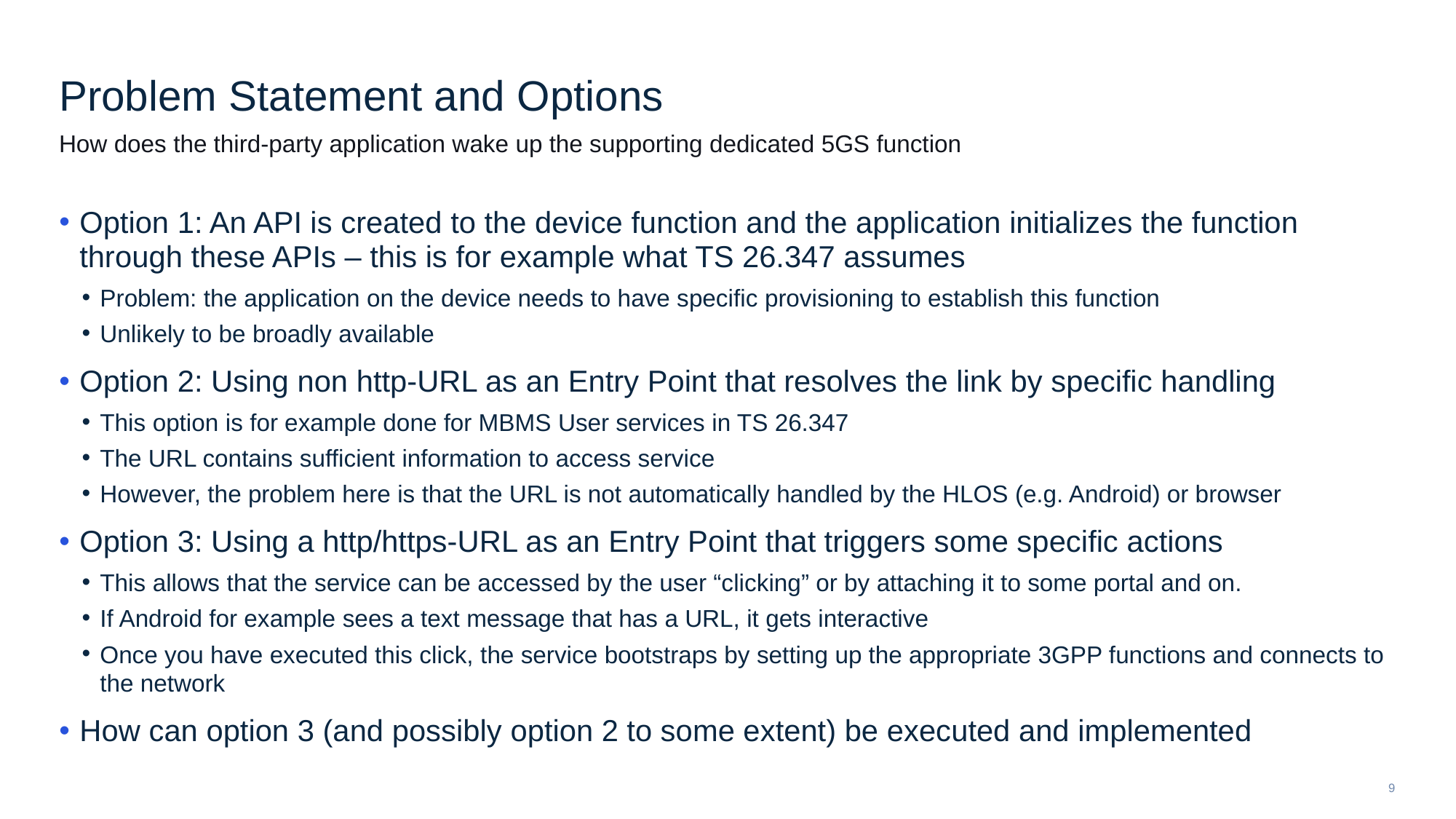

# Problem Statement and Options
How does the third-party application wake up the supporting dedicated 5GS function
Option 1: An API is created to the device function and the application initializes the function through these APIs – this is for example what TS 26.347 assumes
Problem: the application on the device needs to have specific provisioning to establish this function
Unlikely to be broadly available
Option 2: Using non http-URL as an Entry Point that resolves the link by specific handling
This option is for example done for MBMS User services in TS 26.347
The URL contains sufficient information to access service
However, the problem here is that the URL is not automatically handled by the HLOS (e.g. Android) or browser
Option 3: Using a http/https-URL as an Entry Point that triggers some specific actions
This allows that the service can be accessed by the user “clicking” or by attaching it to some portal and on.
If Android for example sees a text message that has a URL, it gets interactive
Once you have executed this click, the service bootstraps by setting up the appropriate 3GPP functions and connects to the network
How can option 3 (and possibly option 2 to some extent) be executed and implemented